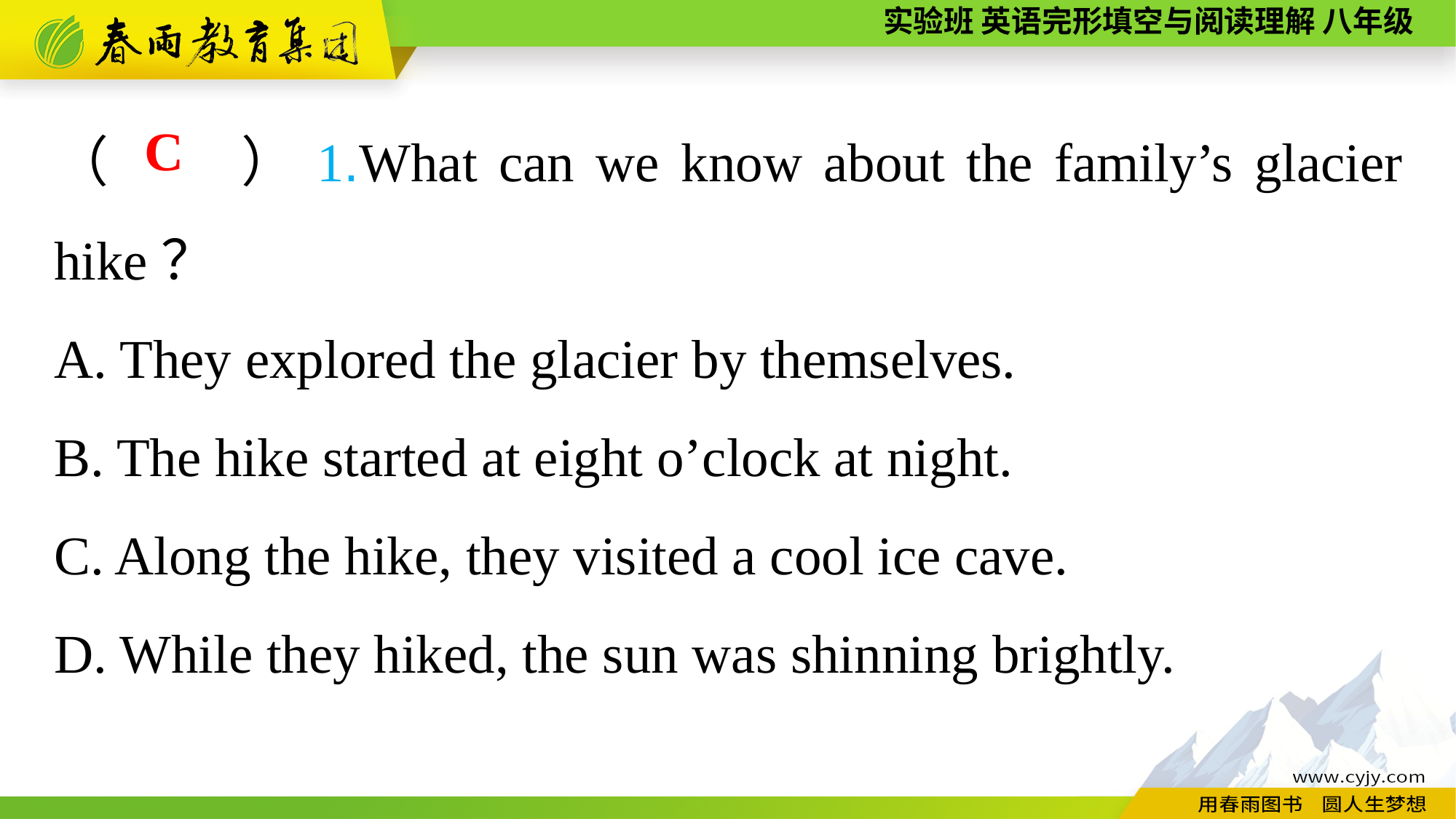

（　　）1.What can we know about the family’s glacier hike？
A. They explored the glacier by themselves.
B. The hike started at eight o’clock at night.
C. Along the hike, they visited a cool ice cave.
D. While they hiked, the sun was shinning brightly.
C